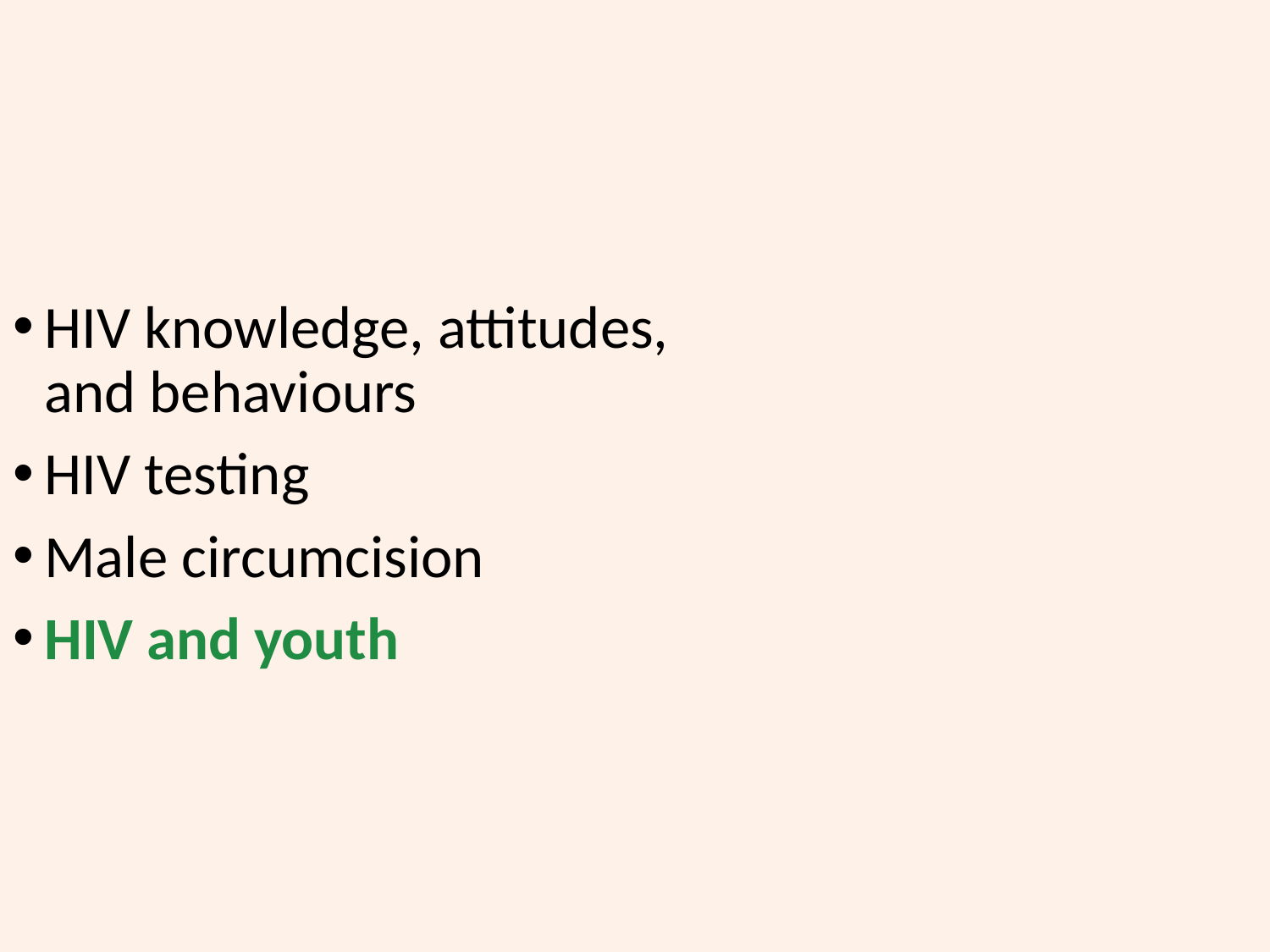

HIV knowledge, attitudes, and behaviours
HIV testing
Male circumcision
HIV and youth